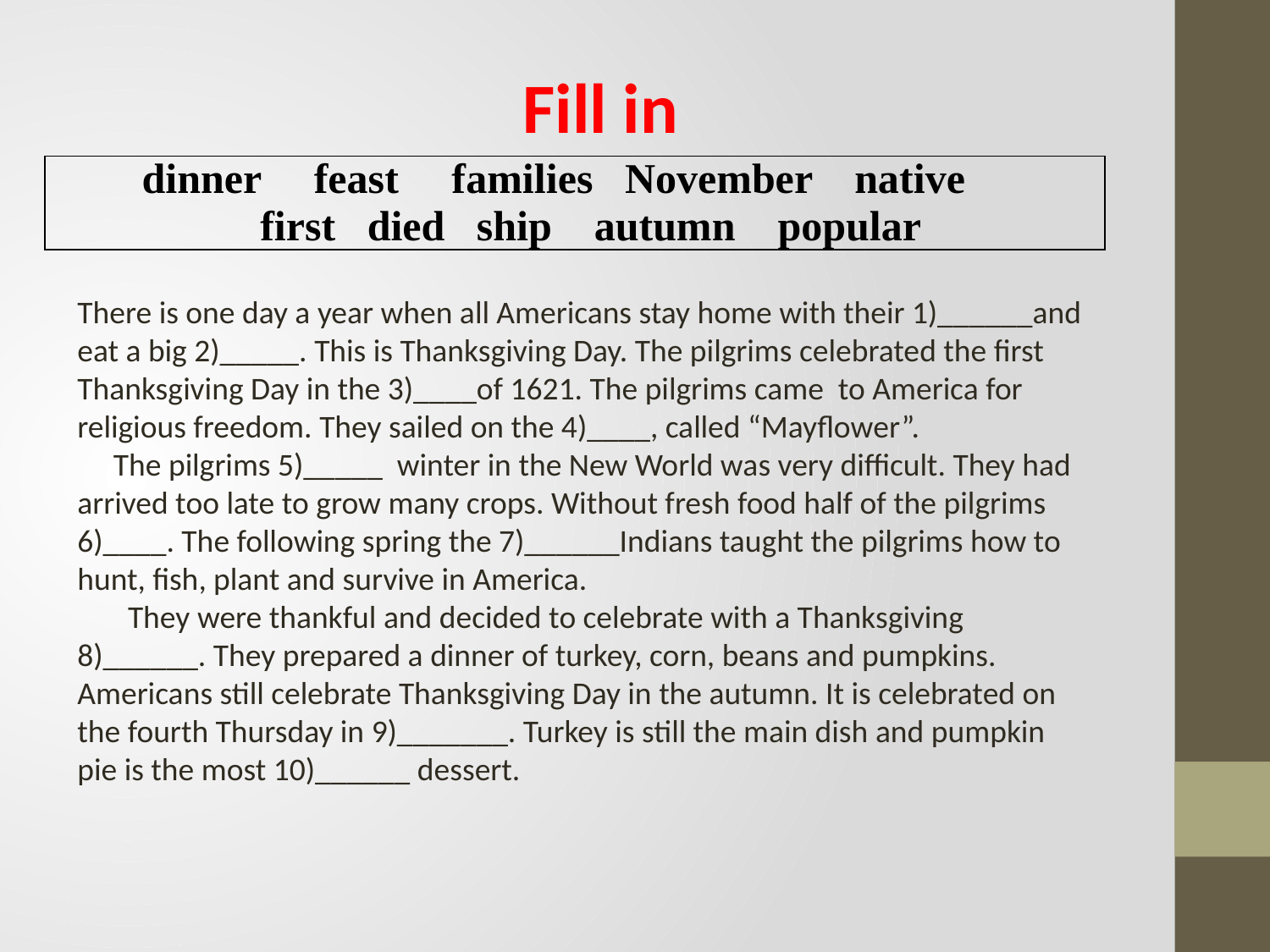

Fill in

| dinner feast families November native first died ship autumn popular |
| --- |
There is one day a year when all Americans stay home with their 1)______and eat a big 2)_____. This is Thanksgiving Day. The pilgrims celebrated the first Thanksgiving Day in the 3)____of 1621. The pilgrims came  to America for religious freedom. They sailed on the 4)____, called “Mayflower”.
     The pilgrims 5)_____  winter in the New World was very difficult. They had arrived too late to grow many crops. Without fresh food half of the pilgrims 6)____. The following spring the 7)______Indians taught the pilgrims how to hunt, fish, plant and survive in America.
       They were thankful and decided to celebrate with a Thanksgiving 8)______. They prepared a dinner of turkey, corn, beans and pumpkins. Americans still celebrate Thanksgiving Day in the autumn. It is celebrated on the fourth Thursday in 9)_______. Turkey is still the main dish and pumpkin pie is the most 10)______ dessert.